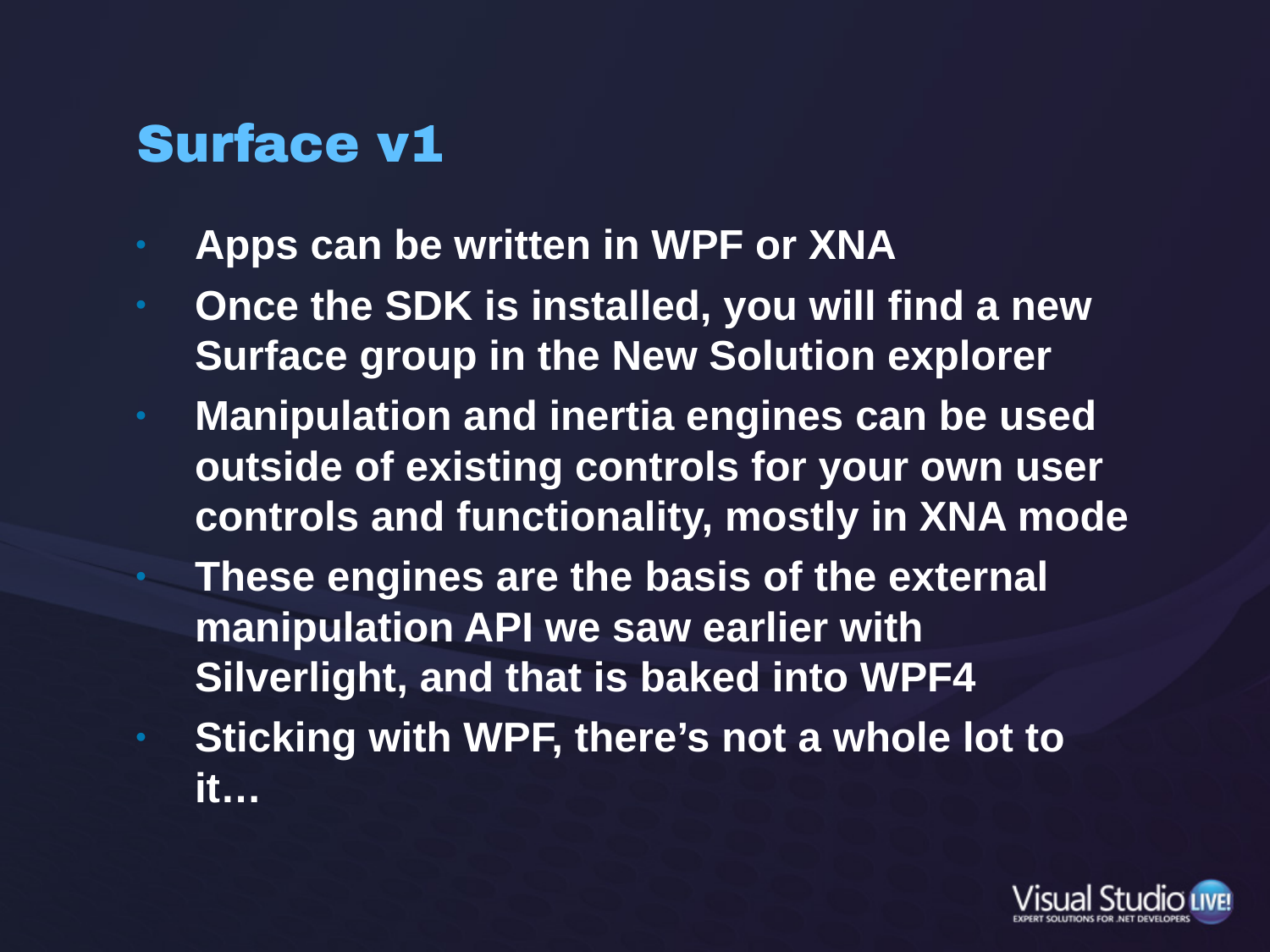

# Surface v1
Apps can be written in WPF or XNA
Once the SDK is installed, you will find a new Surface group in the New Solution explorer
Manipulation and inertia engines can be used outside of existing controls for your own user controls and functionality, mostly in XNA mode
These engines are the basis of the external manipulation API we saw earlier with Silverlight, and that is baked into WPF4
Sticking with WPF, there’s not a whole lot to it…